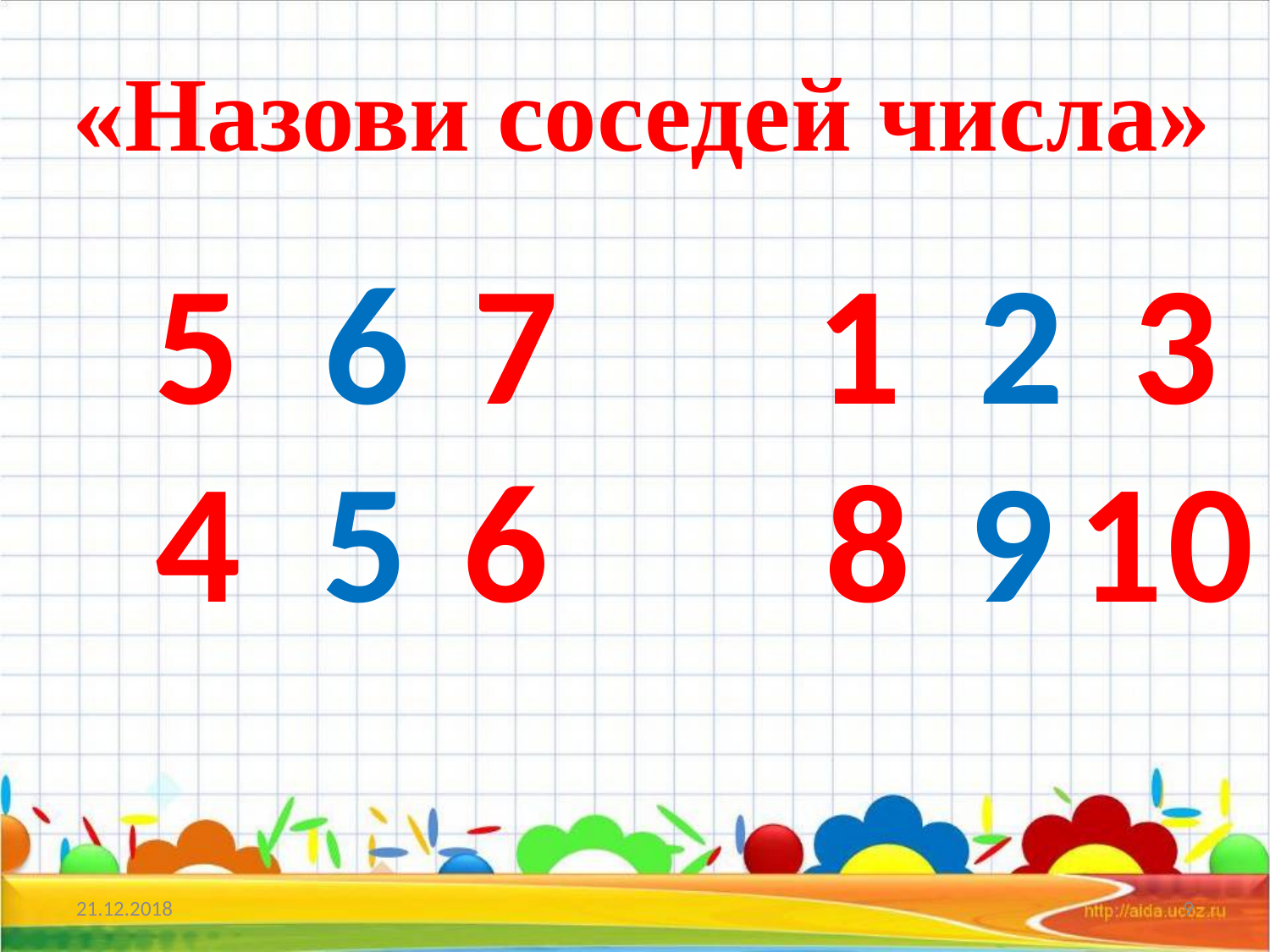

«Назови соседей числа»
#

5
6
7
1
2
3
5
4
6
8
9
10
21.12.2018
9